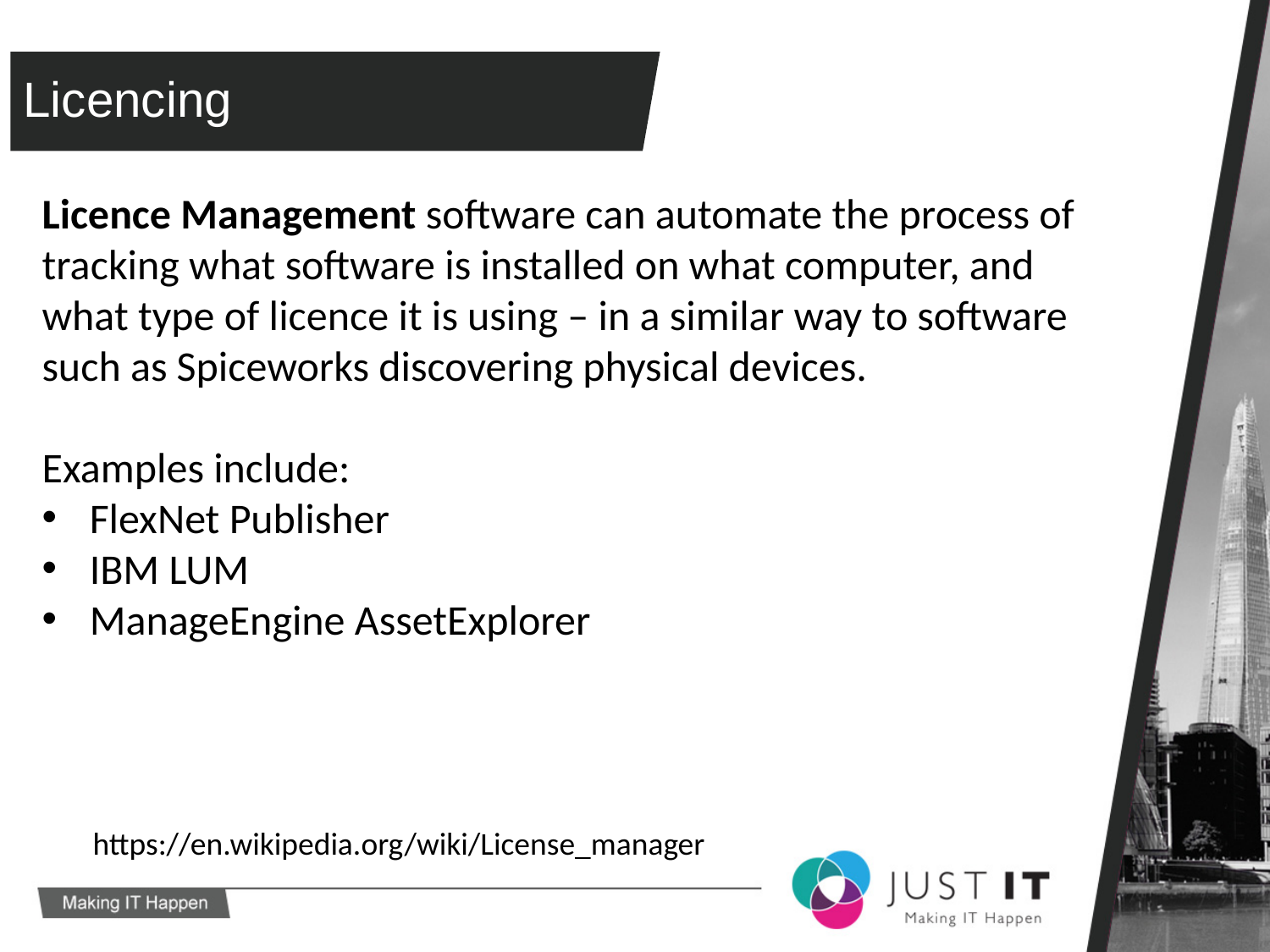

# Licencing

Licence Management software can automate the process of tracking what software is installed on what computer, and what type of licence it is using – in a similar way to software such as Spiceworks discovering physical devices.

Examples include:
FlexNet Publisher
IBM LUM
ManageEngine AssetExplorer

https://en.wikipedia.org/wiki/License_manager